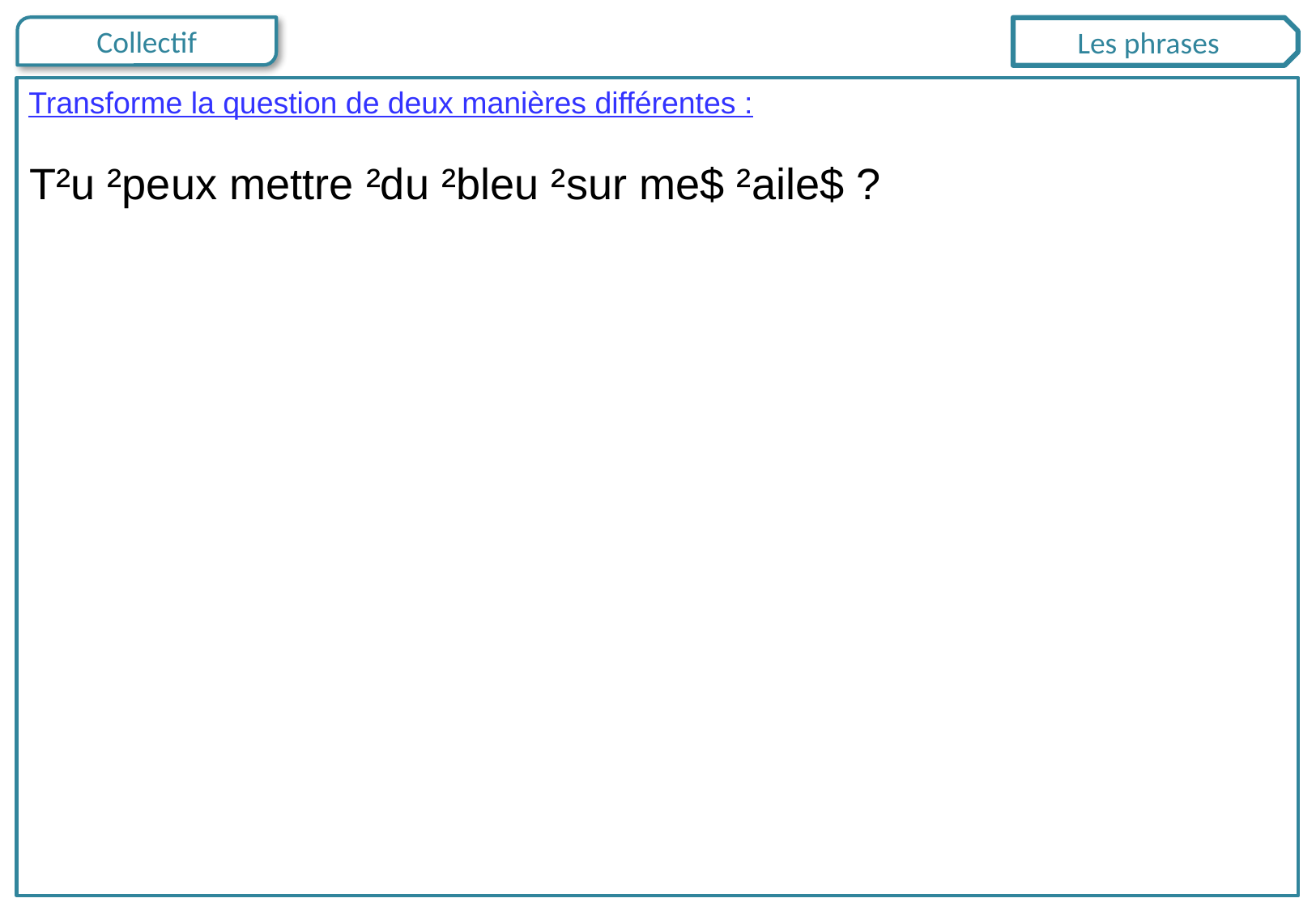

Les phrases
Transforme la question de deux manières différentes :
T²u ²peux mettre ²du ²bleu ²sur me$ ²aile$ ?